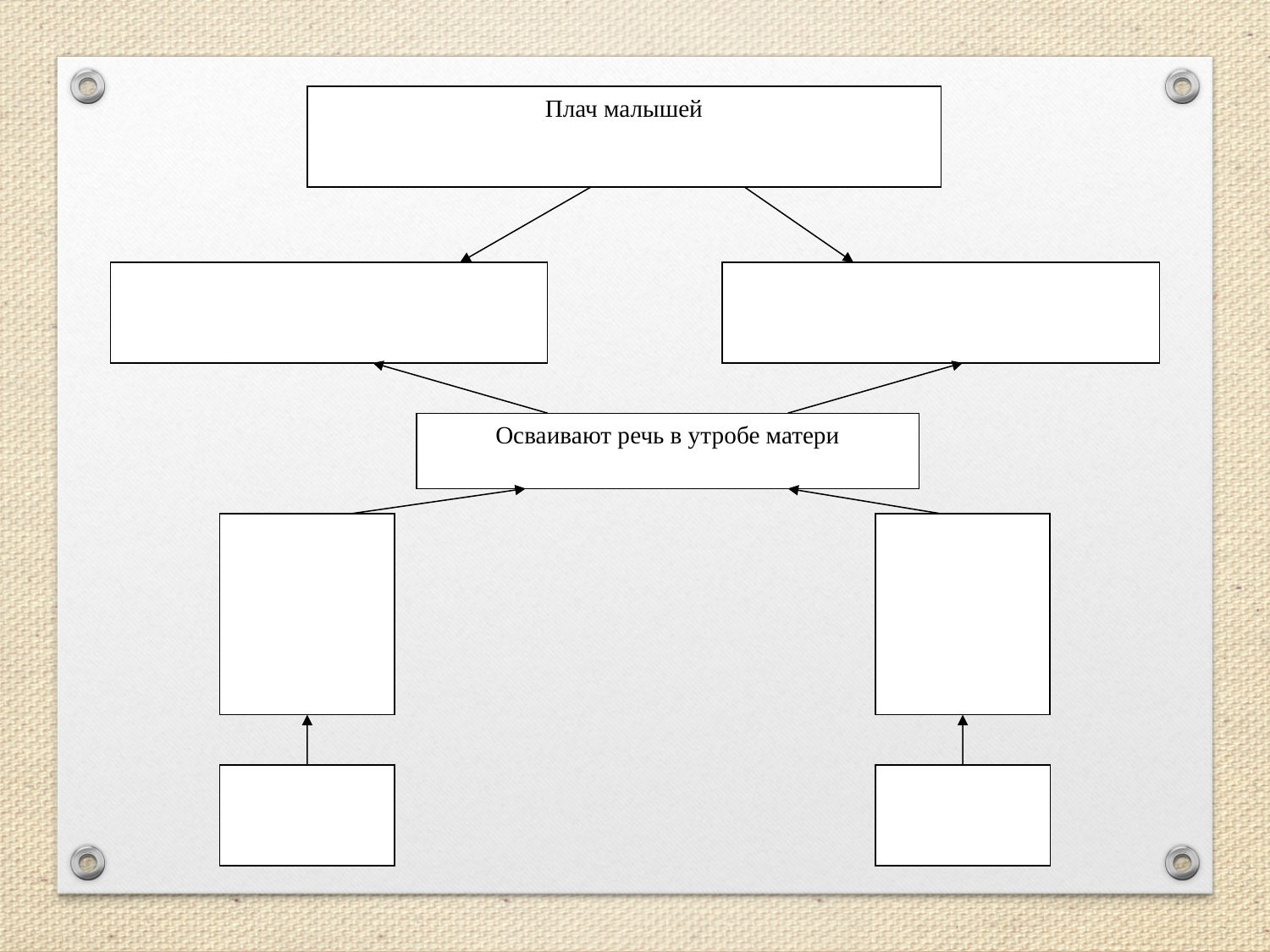

Плач малышей

Осваивают речь в утробе матери